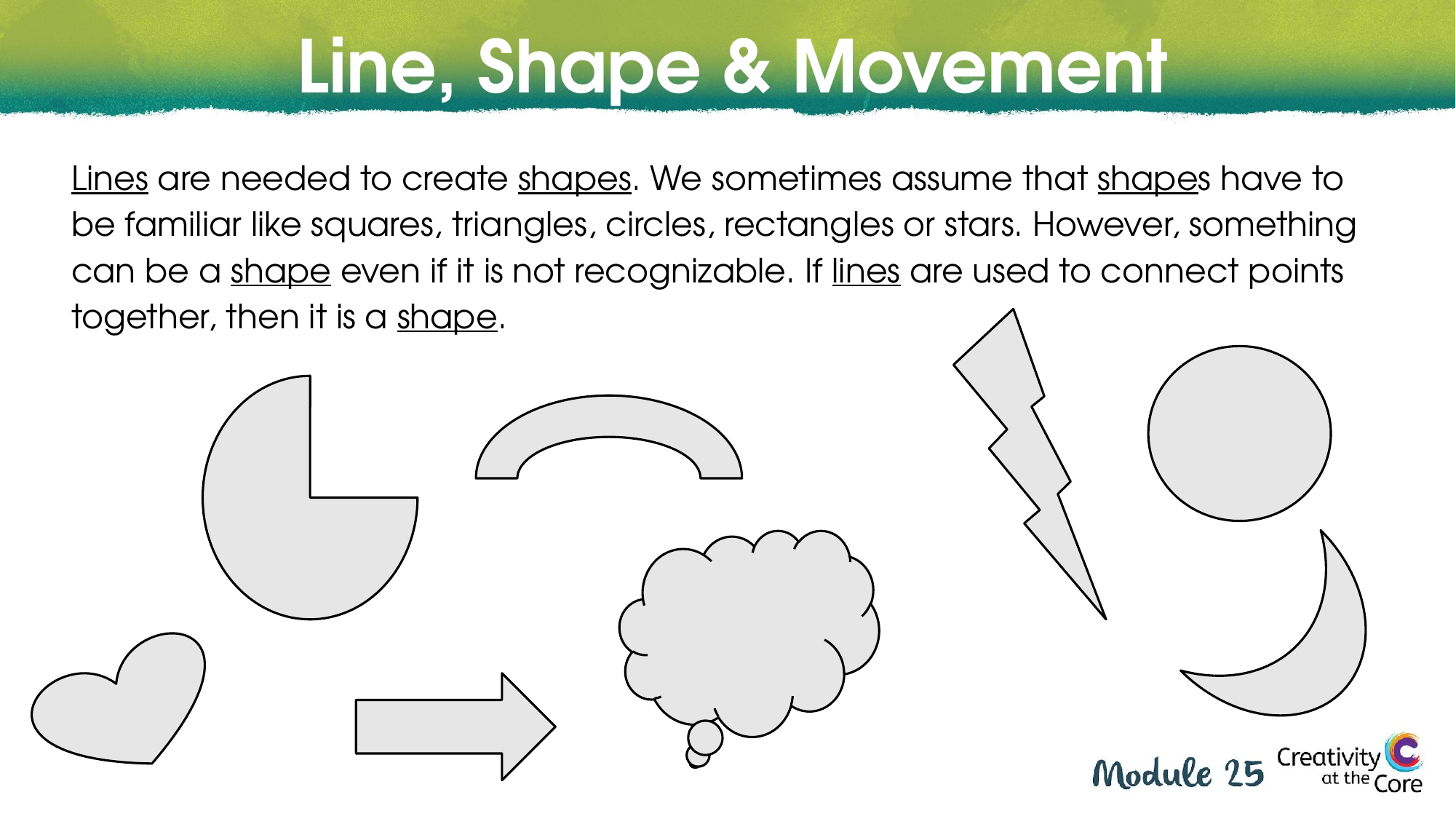

Line, Shape & Movement
Lines are needed to create shapes. We sometimes assume that shapes have to be familiar like squares, triangles, circles, rectangles or stars. However, something can be a shape even if it is not recognizable. If lines are used to connect points together, then it is a shape.